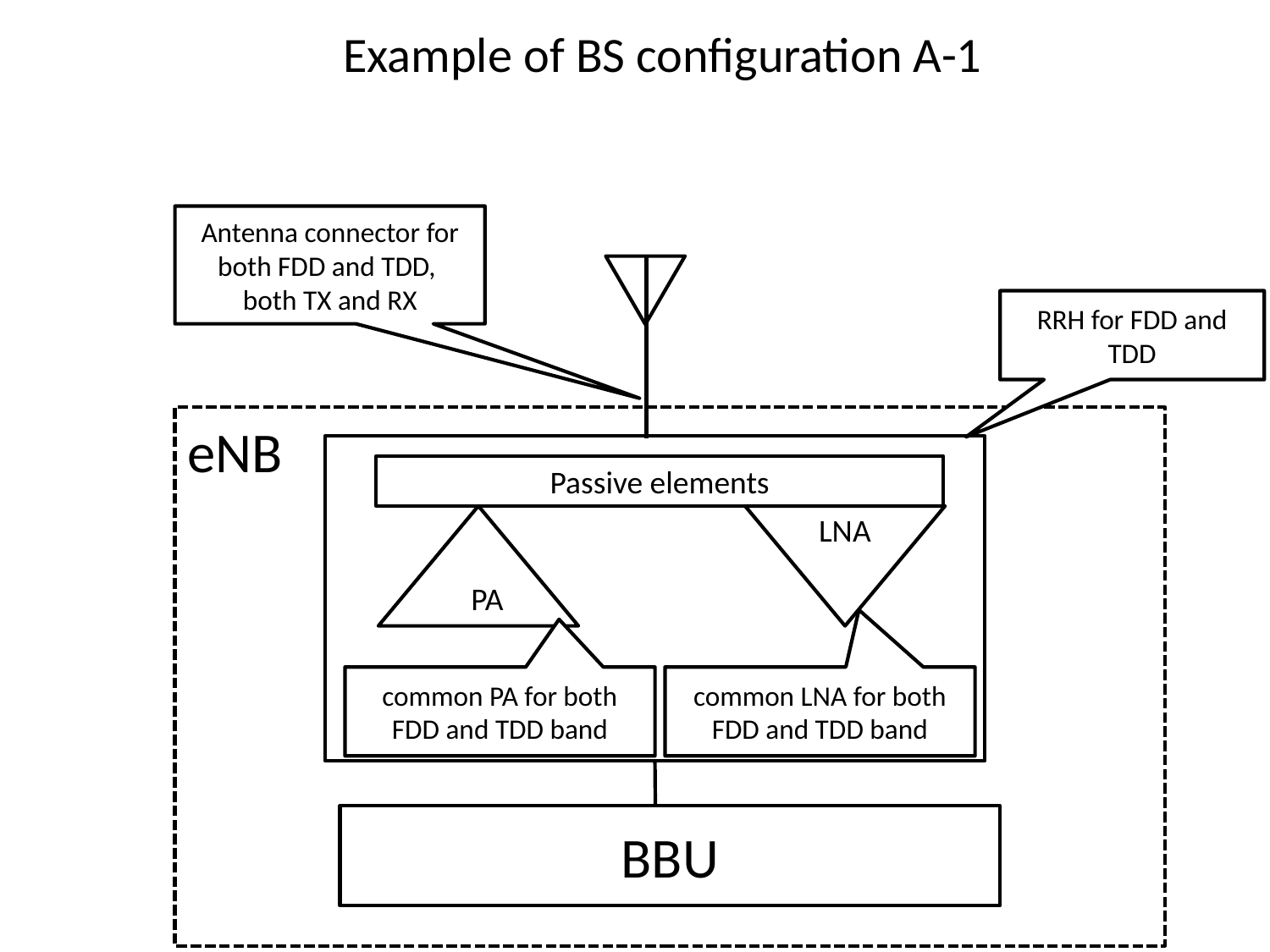

Example of BS configuration A-1
Antenna connector for both FDD and TDD,
both TX and RX

RRH for FDD and TDD

eNB

Passive elements
LNA

PA
common PA for both FDD and TDD band
common LNA for both FDD and TDD band
BBU